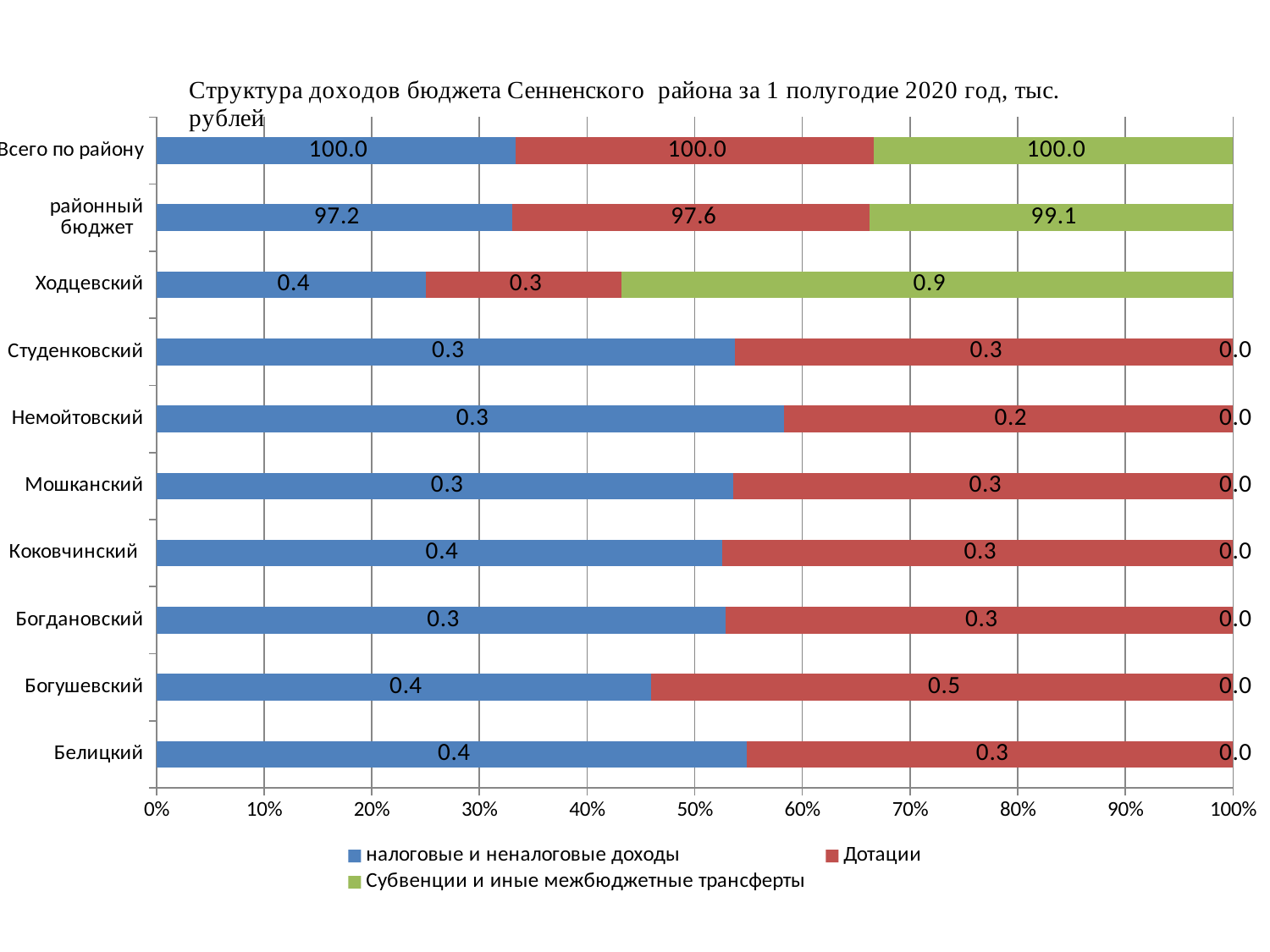

### Chart

| Category | налоговые и неналоговые доходы | Дотации | Субвенции и иные межбюджетные трансферты  |
|---|---|---|---|
| Белицкий | 0.3604545579616432 | 0.2966961645839557 | 0.0 |
| Богушевский | 0.44437718405194954 | 0.5233390680855885 | 0.0 |
| Богдановский | 0.31505379302754316 | 0.281243239345208 | 0.0 |
| Коковчинский  | 0.3838428308064827 | 0.34614552534794835 | 0.0 |
| Мошканский | 0.2957928624494401 | 0.2565185589632117 | 0.0 |
| Немойтовский | 0.2875381779159673 | 0.2060390031833026 | 0.0 |
| Студенковский | 0.2930413009382825 | 0.2523977788995456 | 0.0 |
| Ходцевский | 0.3810912692953251 | 0.27609226426562544 | 0.8655011251514626 |
| районный бюджет | 97.23880802355337 | 97.5615283973256 | 99.13449887484855 |
| Всего по району | 100.00000000000001 | 100.0 | 100.0 |